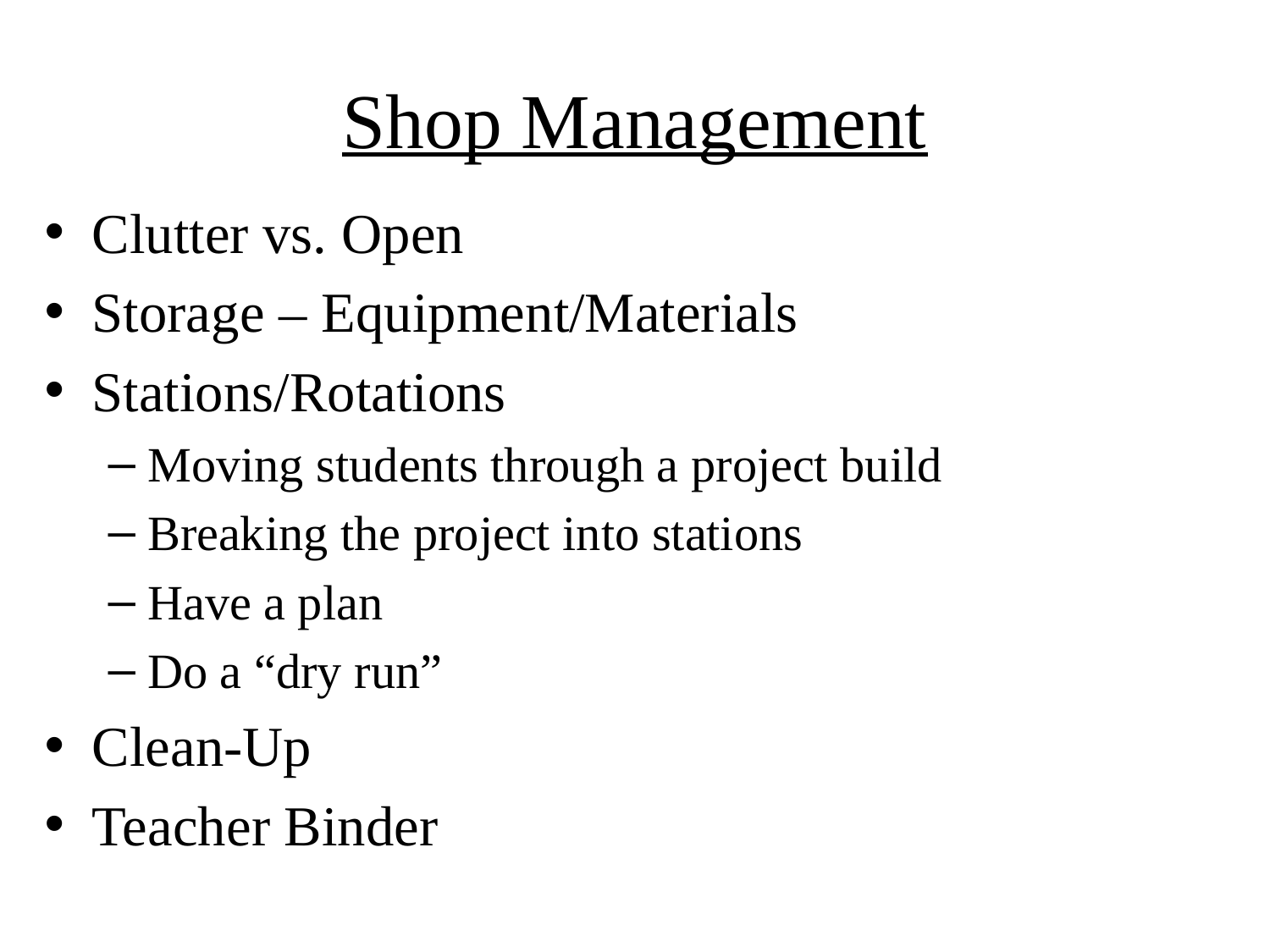

# Shop Management
Clutter vs. Open
Storage – Equipment/Materials
Stations/Rotations
Moving students through a project build
Breaking the project into stations
Have a plan
Do a “dry run”
Clean-Up
Teacher Binder